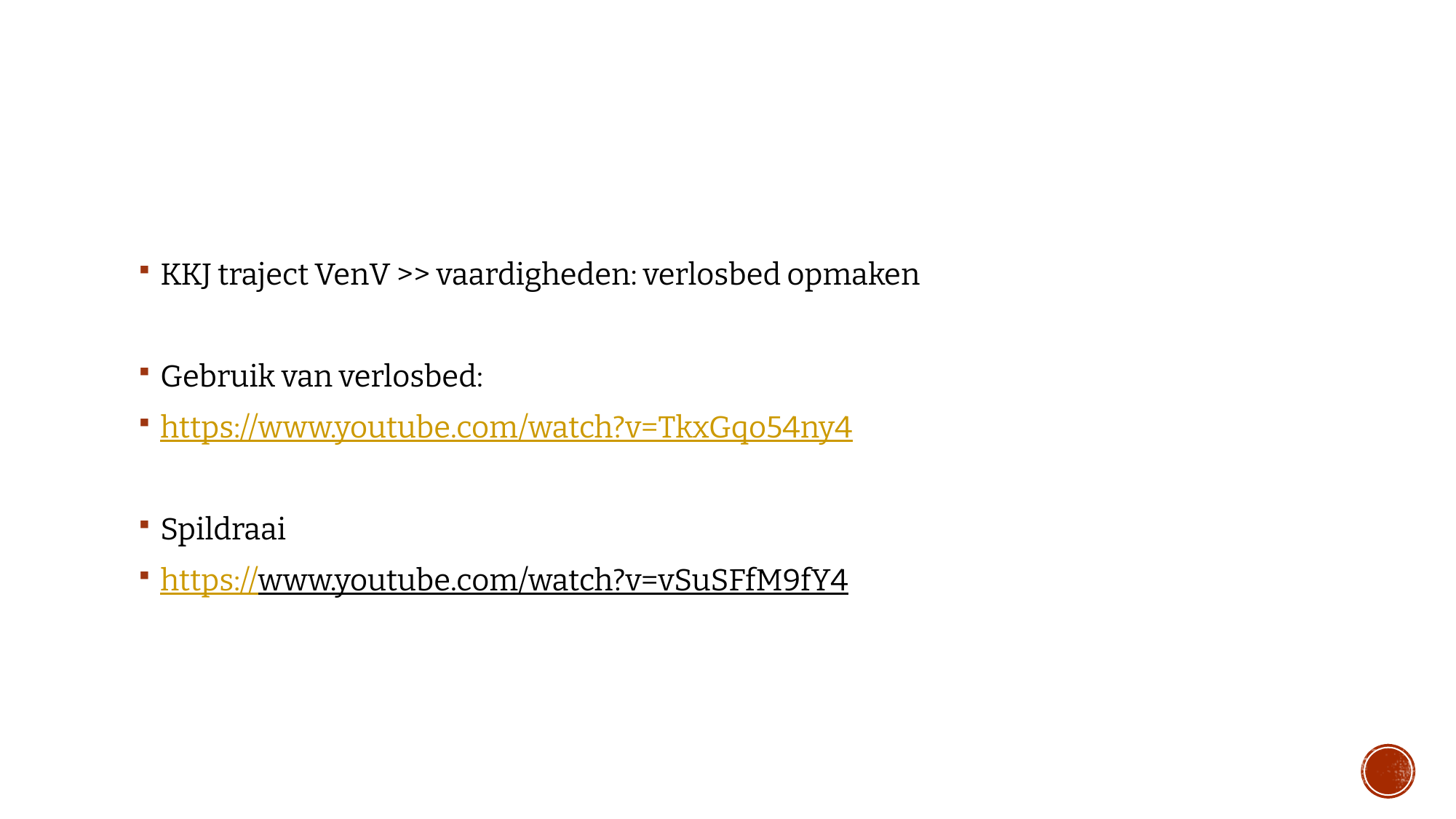

#
KKJ traject VenV >> vaardigheden: verlosbed opmaken

Gebruik van verlosbed:
https://www.youtube.com/watch?v=TkxGqo54ny4

Spildraai
https://www.youtube.com/watch?v=vSuSFfM9fY4